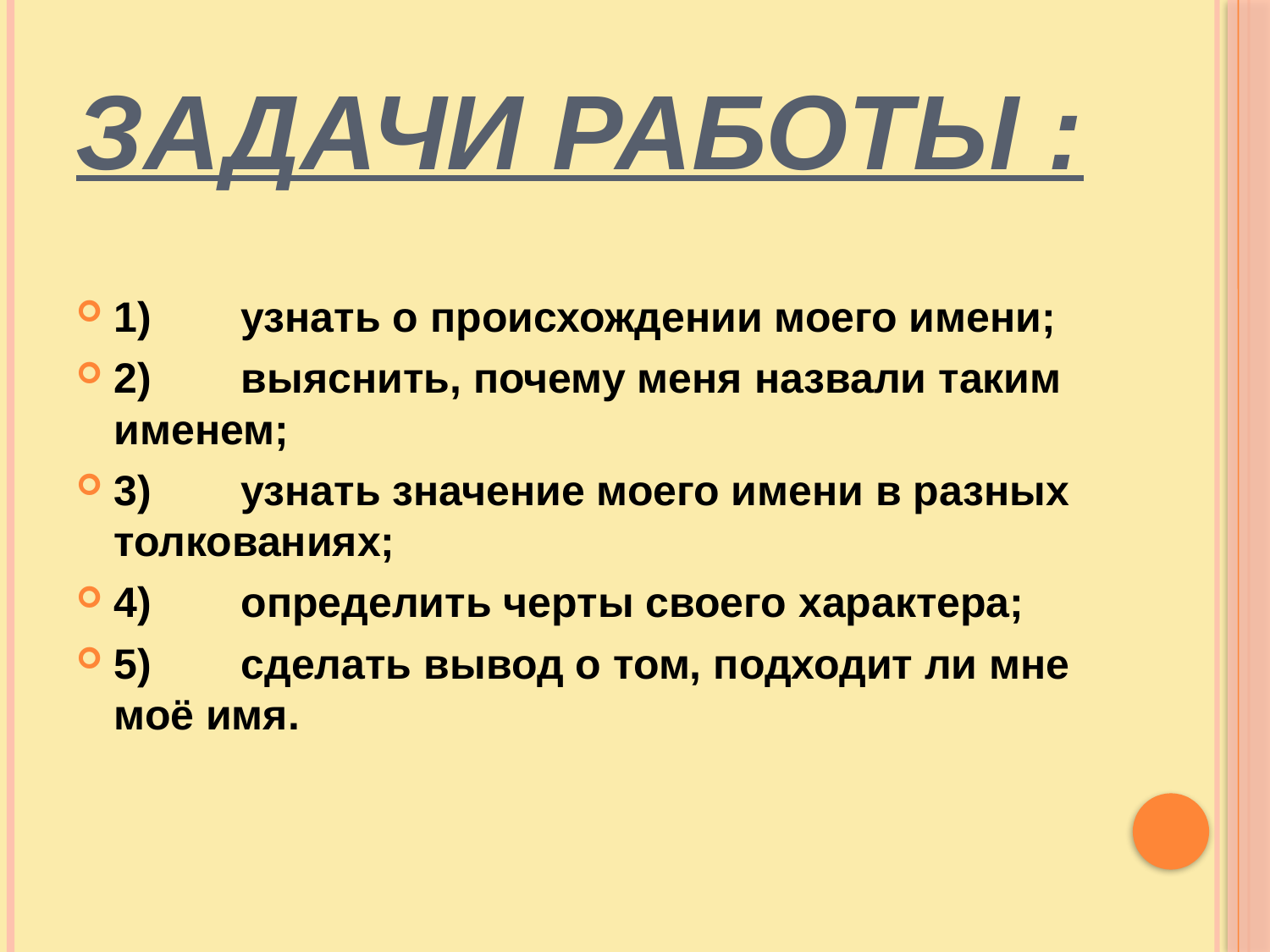

# Задачи работы :

1)	узнать о происхождении моего имени;
2)	выяснить, почему меня назвали таким именем;
3)	узнать значение моего имени в разных толкованиях;
4)	определить черты своего характера;
5)	сделать вывод о том, подходит ли мне моё имя.